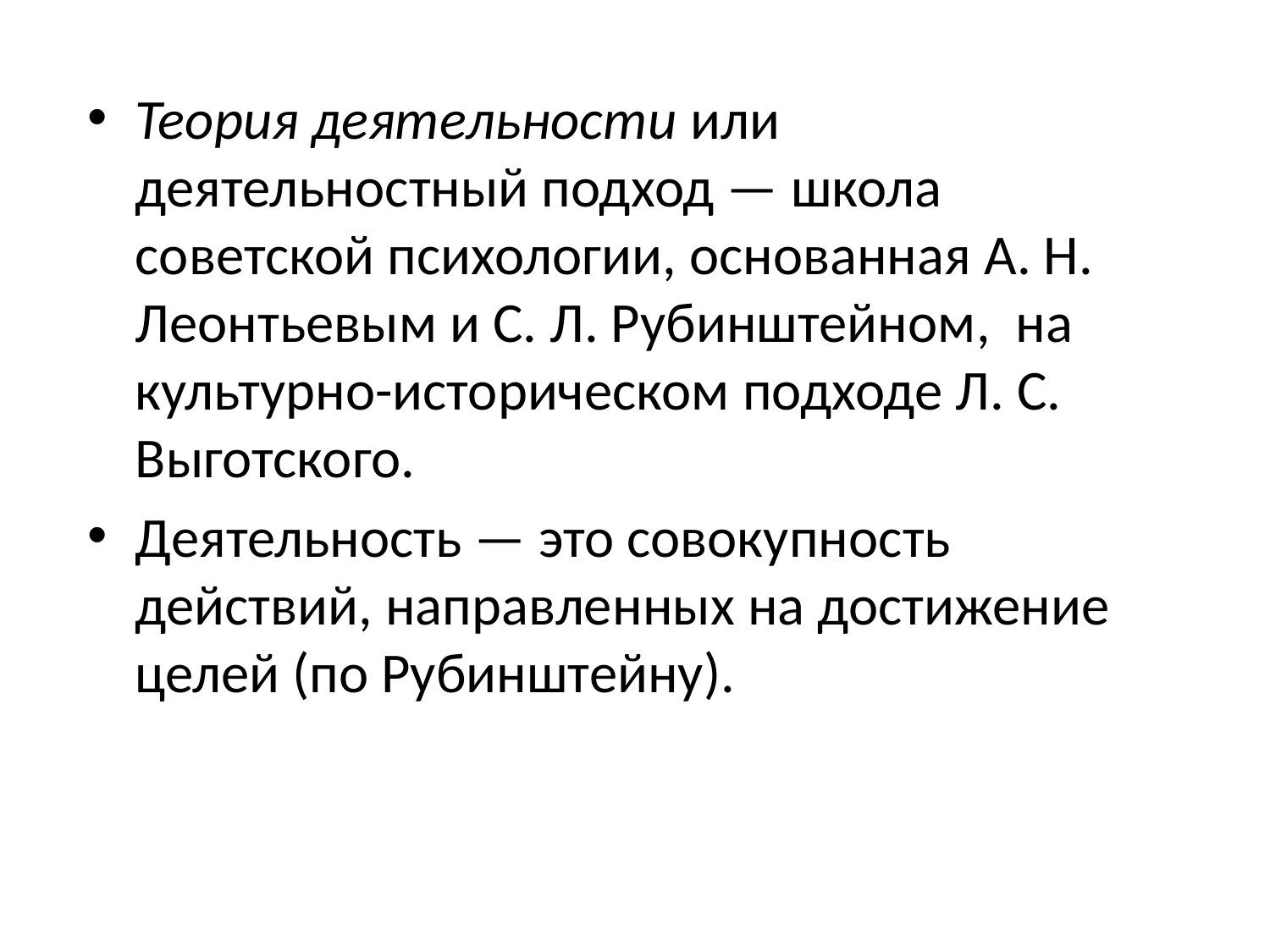

Теория деятельности или деятельностный подход — школа советской психологии, основанная А. Н. Леонтьевым и С. Л. Рубинштейном,  на культурно-историческом подходе Л. С. Выготского.
Деятельность — это совокупность действий, направленных на достижение целей (по Рубинштейну). ).